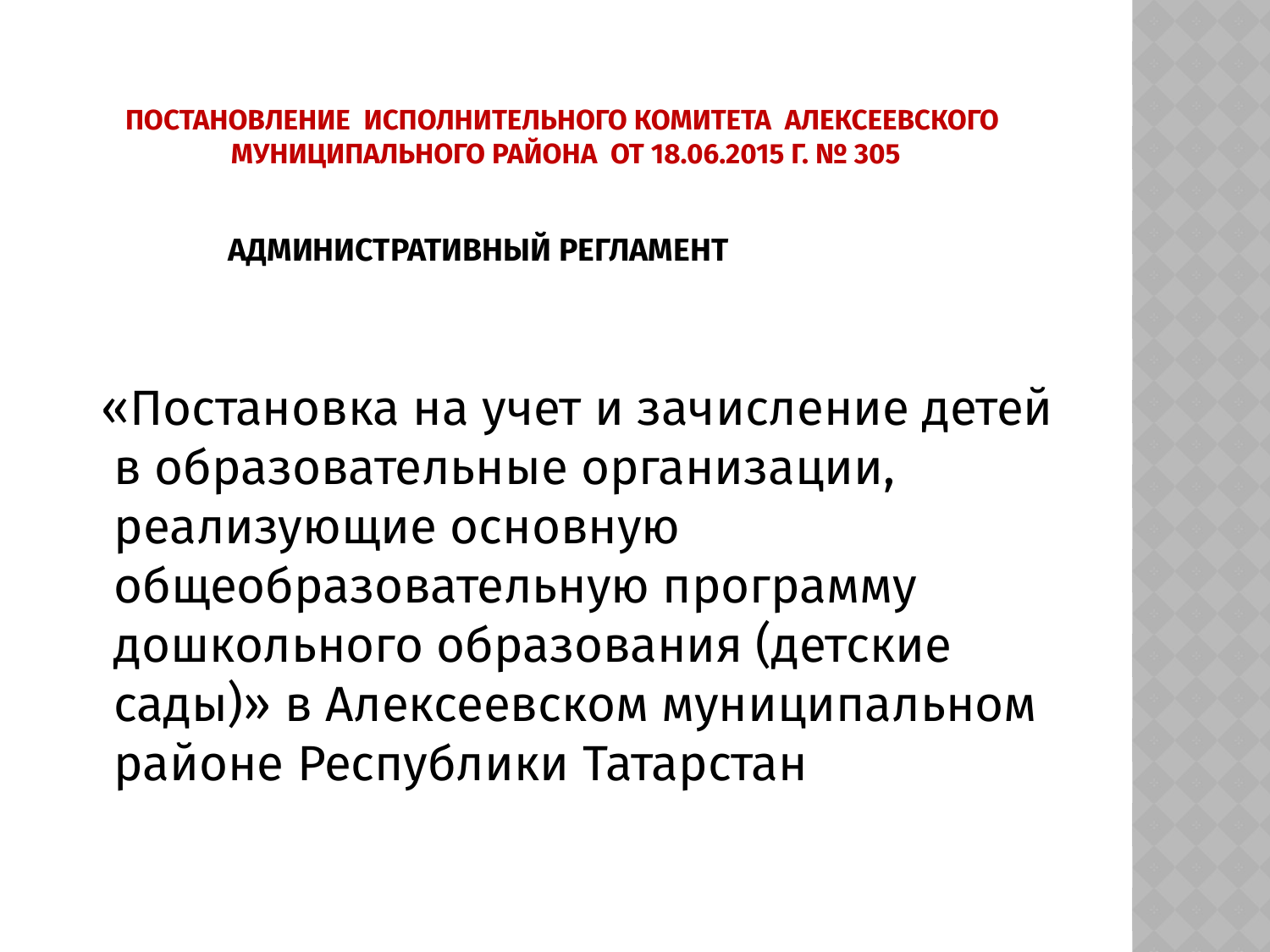

# Постановление  Исполнительного комитета  Алексеевского  муниципального района  от 18.06.2015 г. № 305
                  АДМИНИСТРАТИВНЫЙ РЕГЛАМЕНТ

   «Постановка на учет и зачисление детей в образовательные организации, реализующие основную общеобразовательную программу дошкольного образования (детские сады)» в Алексеевском муниципальном районе Республики Татарстан